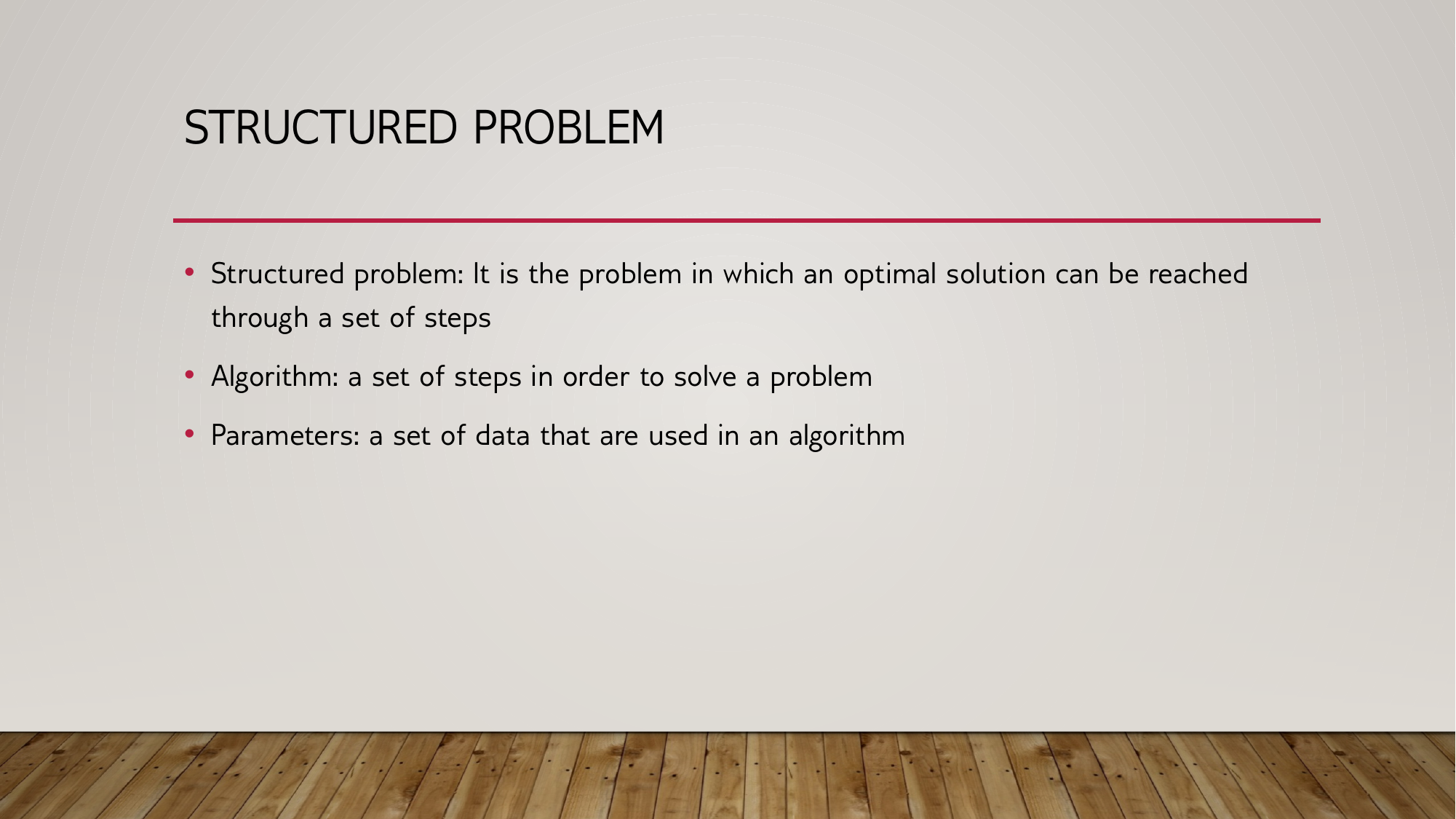

# Structured problem
Structured problem: It is the problem in which an optimal solution can be reached through a set of steps
Algorithm: a set of steps in order to solve a problem
Parameters: a set of data that are used in an algorithm